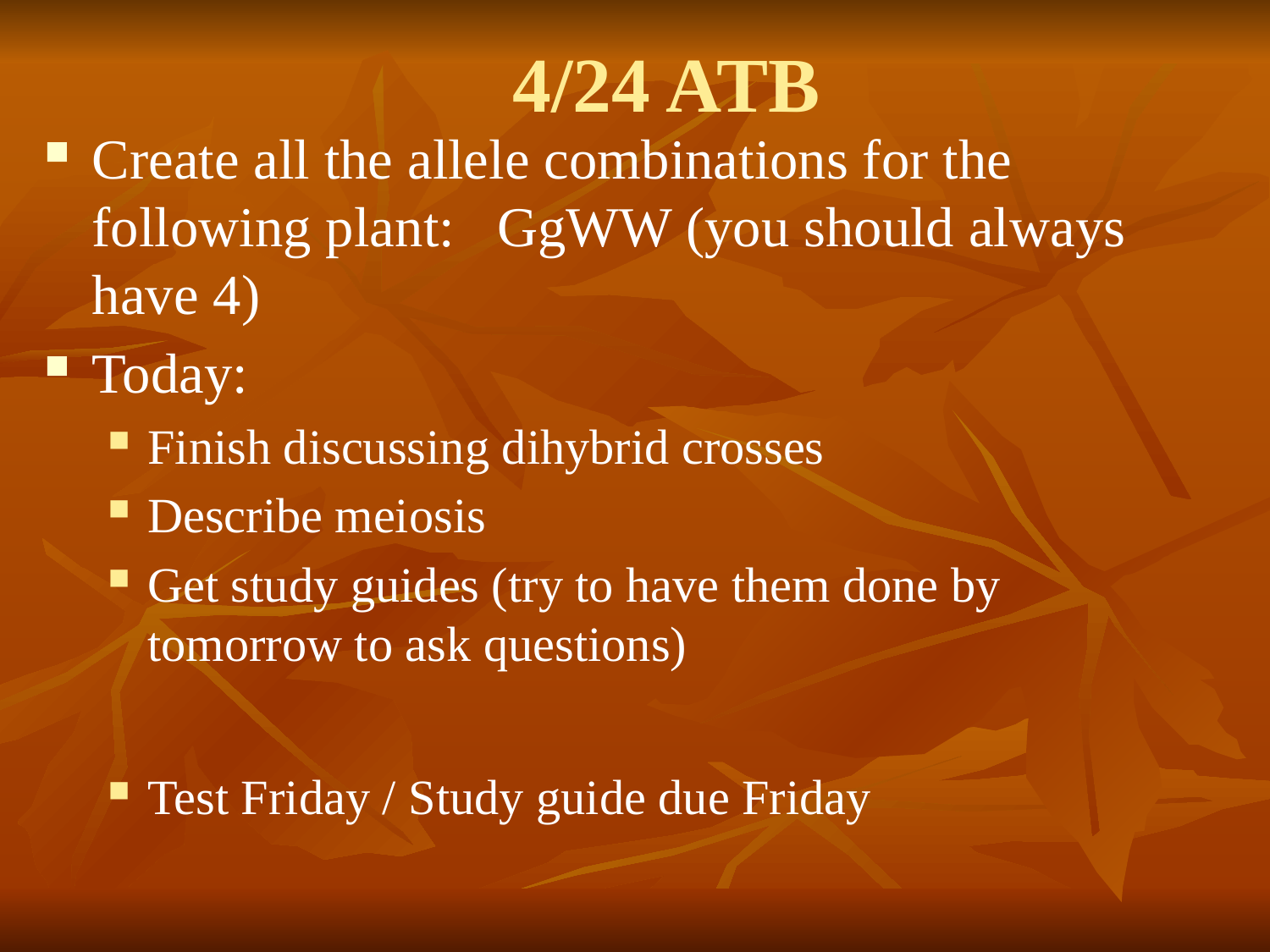

# 4/24 ATB
Create all the allele combinations for the following plant:   GgWW (you should always have 4)
Today:
Finish discussing dihybrid crosses
Describe meiosis
Get study guides (try to have them done by tomorrow to ask questions)

Test Friday / Study guide due Friday